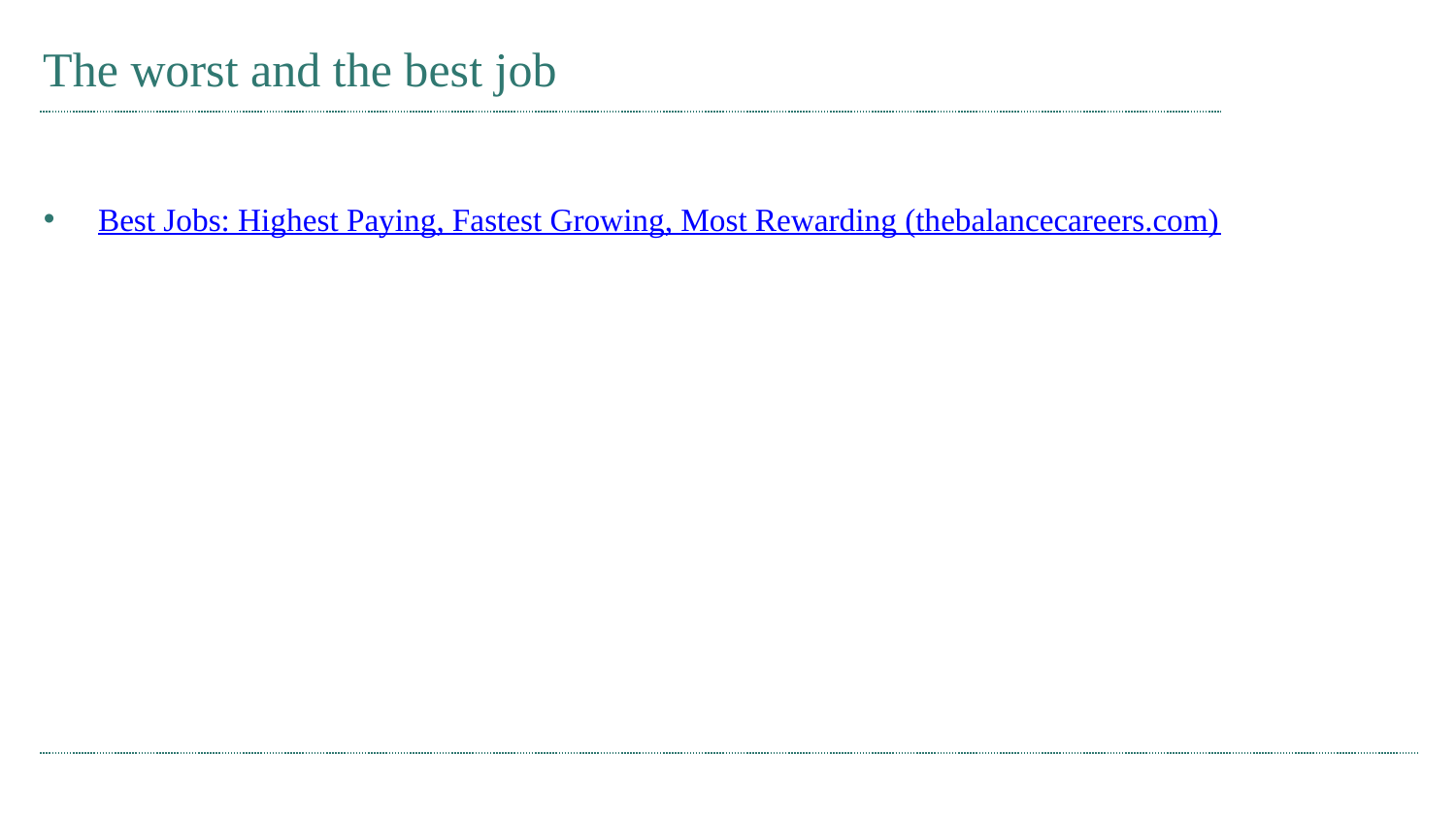

# The worst and the best job

Best Jobs: Highest Paying, Fastest Growing, Most Rewarding (thebalancecareers.com)